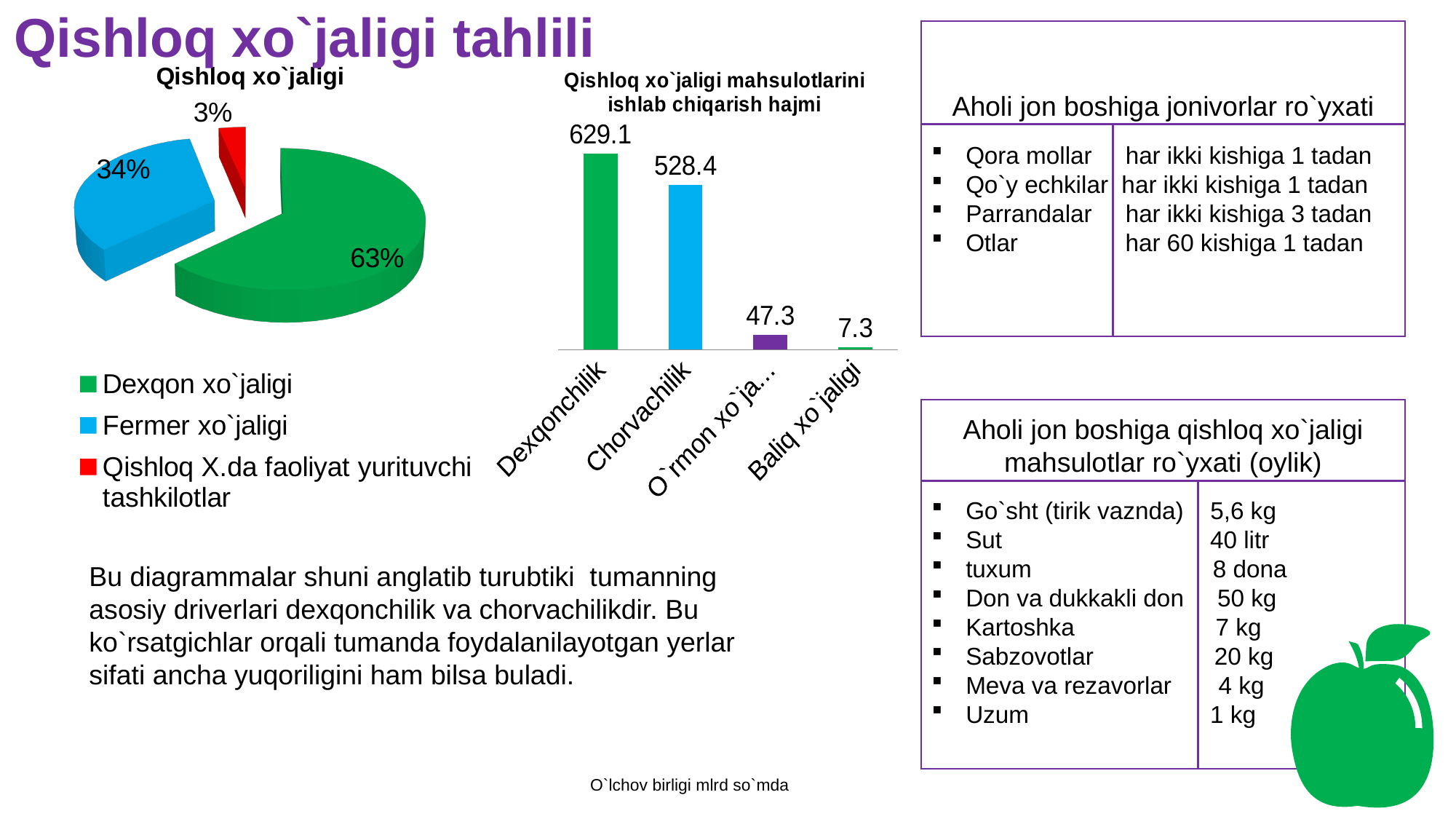

Qishloq xo`jaligi tahlili

Aholi jon boshiga jonivorlar ro`yxati
Qora mollar     har ikki kishiga 1 tadan
Qo`y echkilar  har ikki kishiga 1 tadan
Parrandalar     har ikki kishiga 3 tadan
Otlar                har 60 kishiga 1 tadan

### Chart: Qishloq xo`jaligi mahsulotlarini ishlab chiqarish hajmi

| Category | Qishloq Xo`jaligi mahsulotlarini ishlab chiqarish hajmi |
|---|---|
| Dexqonchilik | 629.1 |
| Chorvachilik | 528.4 |
| O`rmon xo`jaligi | 47.3 |
| Baliq xo`jaligi | 7.3 |

[unsupported chart]

Aholi jon boshiga qishloq xo`jaligi mahsulotlar ro`yxati (oylik)
Go`sht (tirik vaznda)    5,6 kg
Sut                               40 litr
tuxum                           8 dona
Don va dukkakli don     50 kg
Kartoshka                     7 kg
Sabzovotlar                  20 kg
Meva va rezavorlar       4 kg
Uzum                           1 kg

Bu diagrammalar shuni anglatib turubtiki  tumanning asosiy driverlari dexqonchilik va chorvachilikdir. Bu ko`rsatgichlar orqali tumanda foydalanilayotgan yerlar sifati ancha yuqoriligini ham bilsa buladi.

O`lchov birligi mlrd so`mda